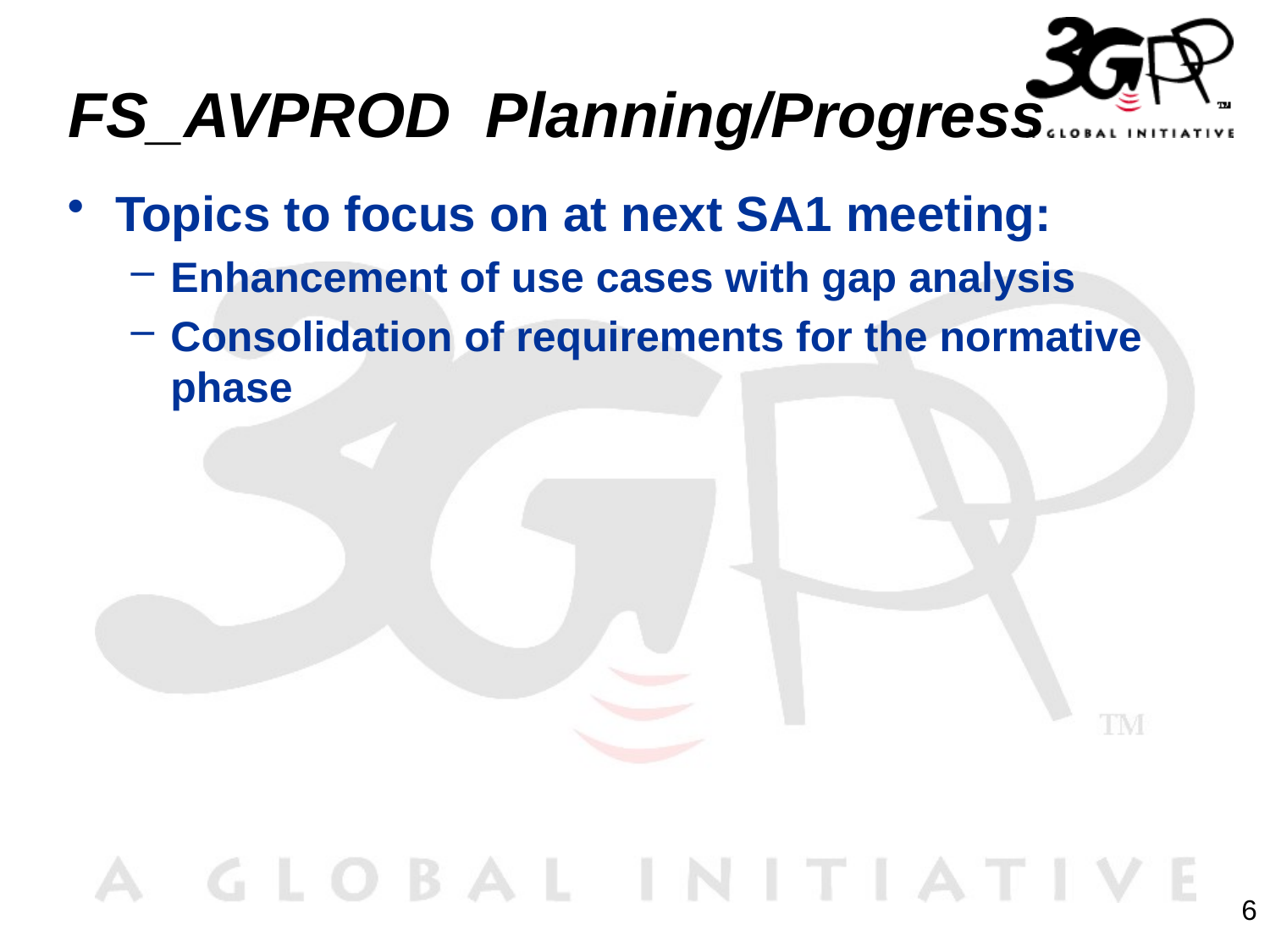

# FS_AVPROD  Planning/Progress
Topics to focus on at next SA1 meeting:
Enhancement of use cases with gap analysis
Consolidation of requirements for the normative phase
6